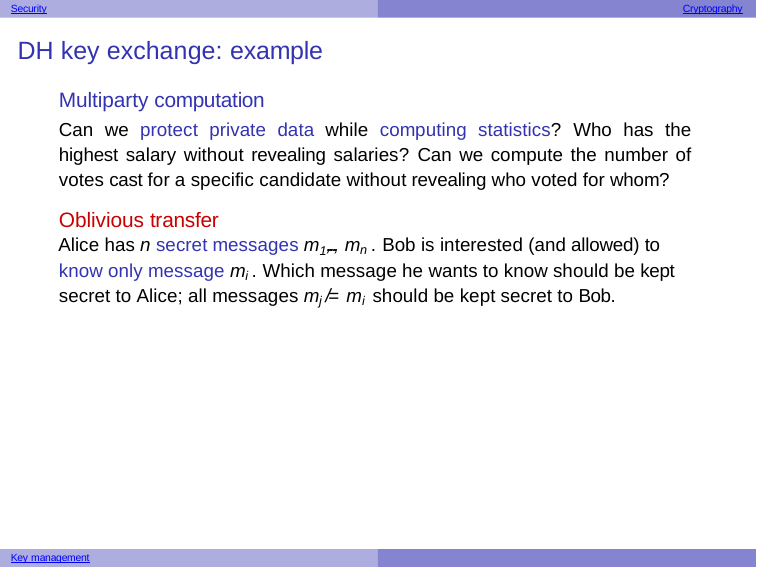

Security
Cryptography
DH key exchange: example
Multiparty computation
Can we protect private data while computing statistics? Who has the highest salary without revealing salaries? Can we compute the number of votes cast for a specific candidate without revealing who voted for whom?
Oblivious transfer
Alice has n secret messages m1,..., mn . Bob is interested (and allowed) to know only message mi . Which message he wants to know should be kept secret to Alice; all messages mj ̸= mi should be kept secret to Bob.

Key management